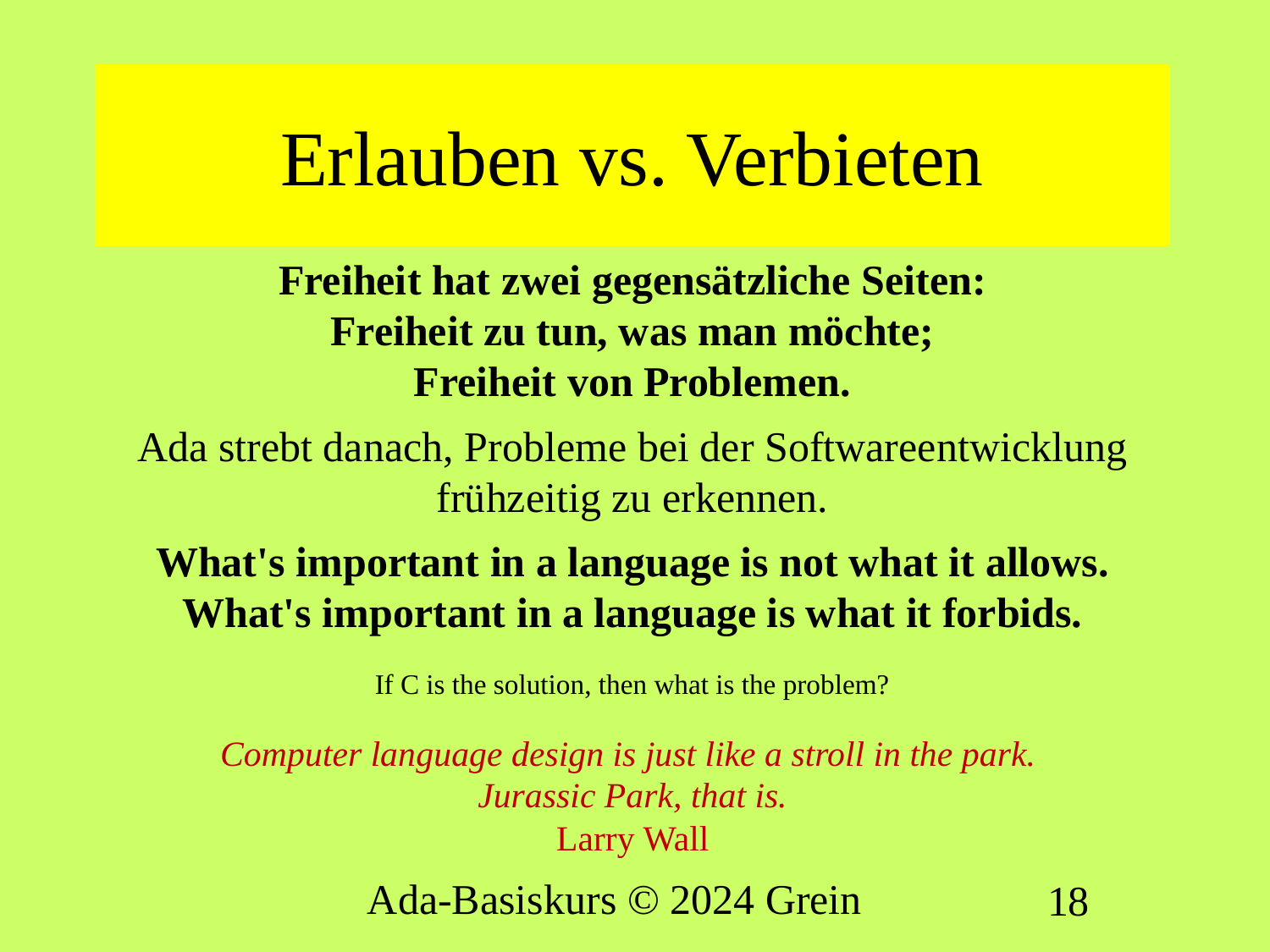

# Erlauben vs. Verbieten
Freiheit hat zwei gegensätzliche Seiten:
Freiheit zu tun, was man möchte;
Freiheit von Problemen.
Ada strebt danach, Probleme bei der Softwareentwicklung frühzeitig zu erkennen.
What's important in a language is not what it allows.
What's important in a language is what it forbids.

If C is the solution, then what is the problem?

Computer language design is just like a stroll in the park.
Jurassic Park, that is.
Larry Wall
Ada-Basiskurs © 2024 Grein
18